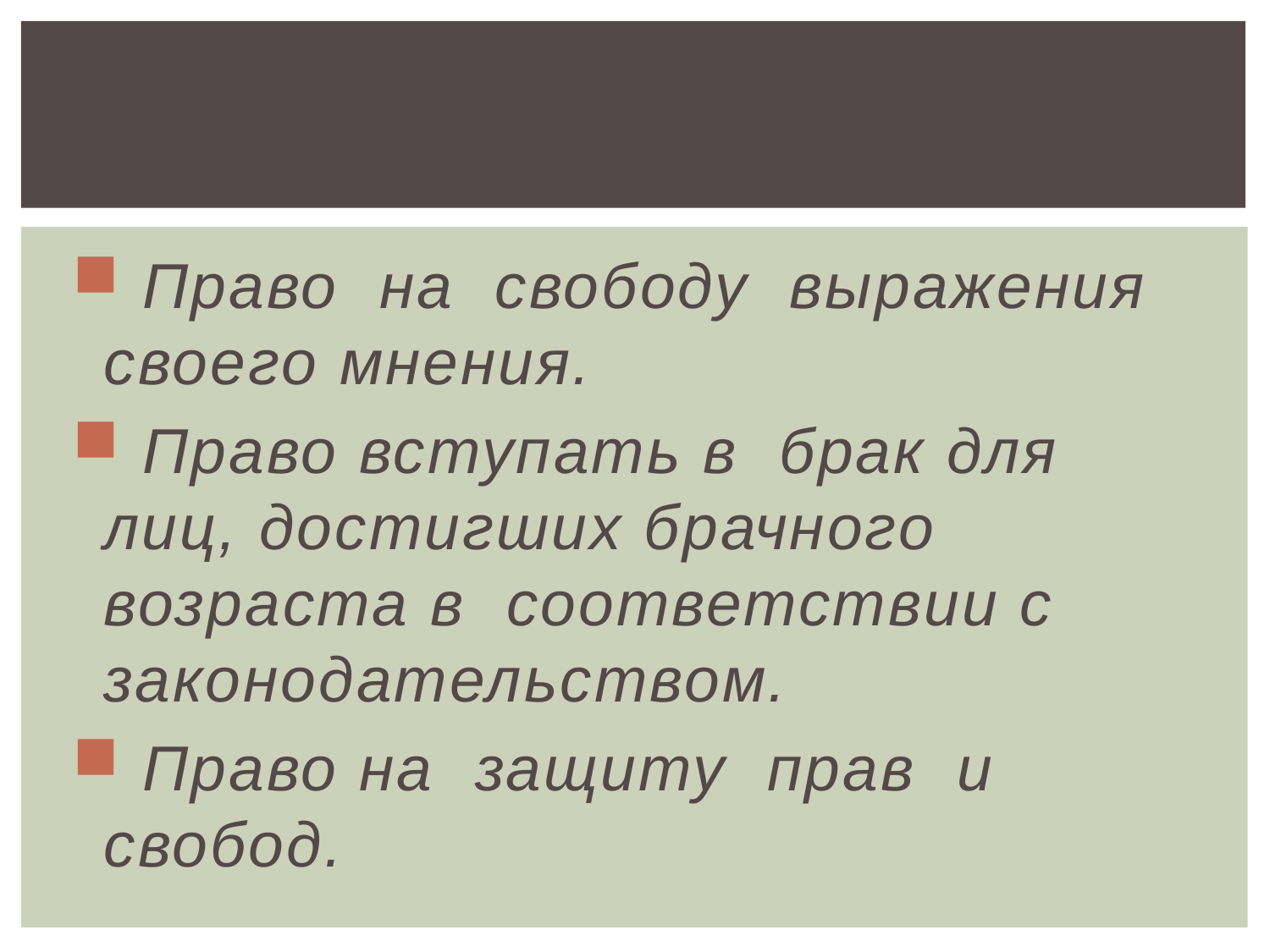

Право  на  свободу  выражения  своего мнения.
 Право вступать в  брак для  лиц, достигших брачного  возраста в  соответствии с законодательством.
 Право на  защиту  прав  и  свобод.